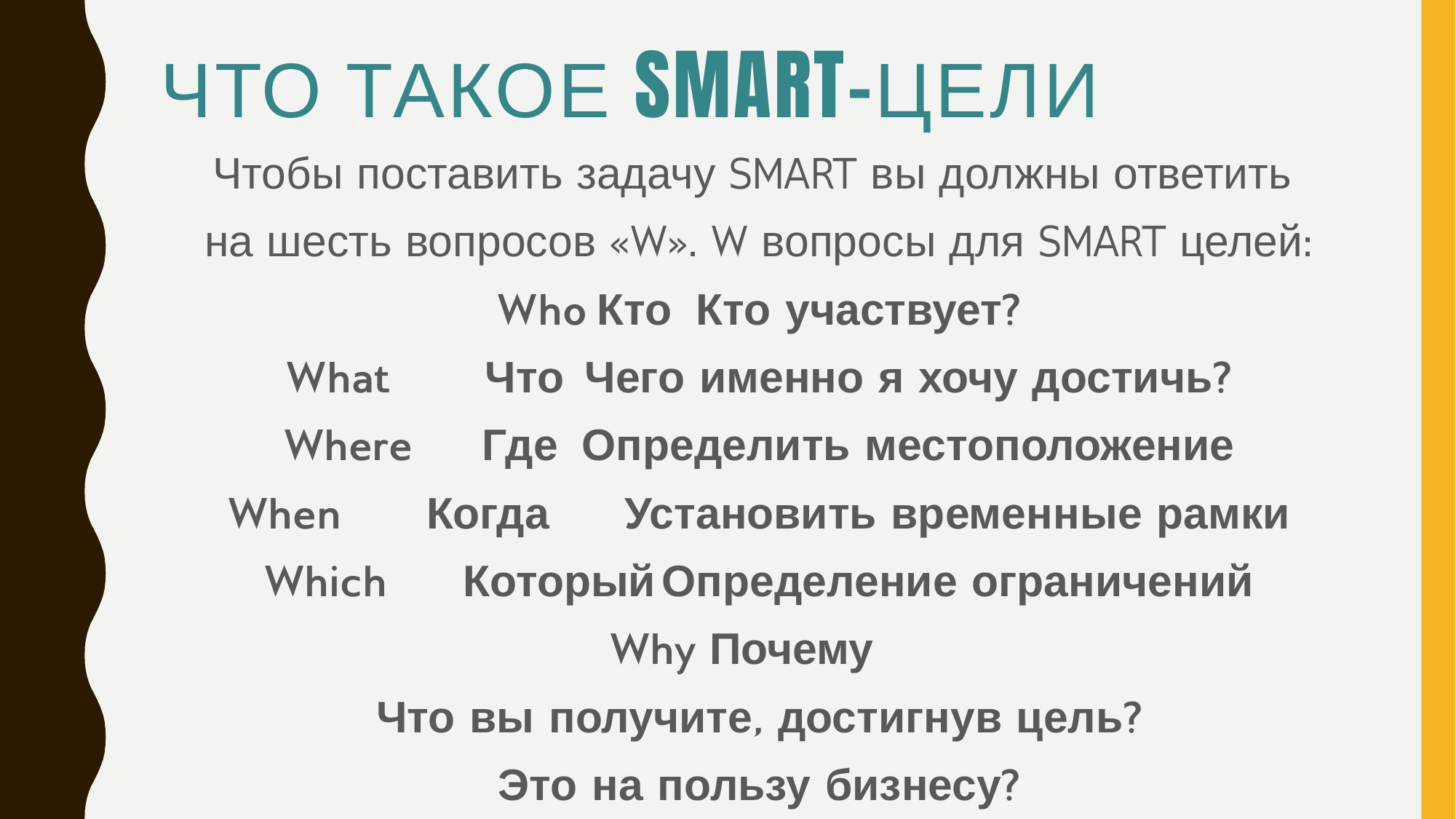

# Что такое SMART-Цели
Чтобы поставить задачу SMART вы должны ответить
на шесть вопросов «W». W вопросы для SMART целей:
Who	Кто	Кто участвует?
What	Что	Чего именно я хочу достичь?
Where	Где	Определить местоположение
When	Когда	Установить временные рамки
Which	Который	Определение ограничений
Why	Почему
Что вы получите, достигнув цель?
Это на пользу бизнесу?